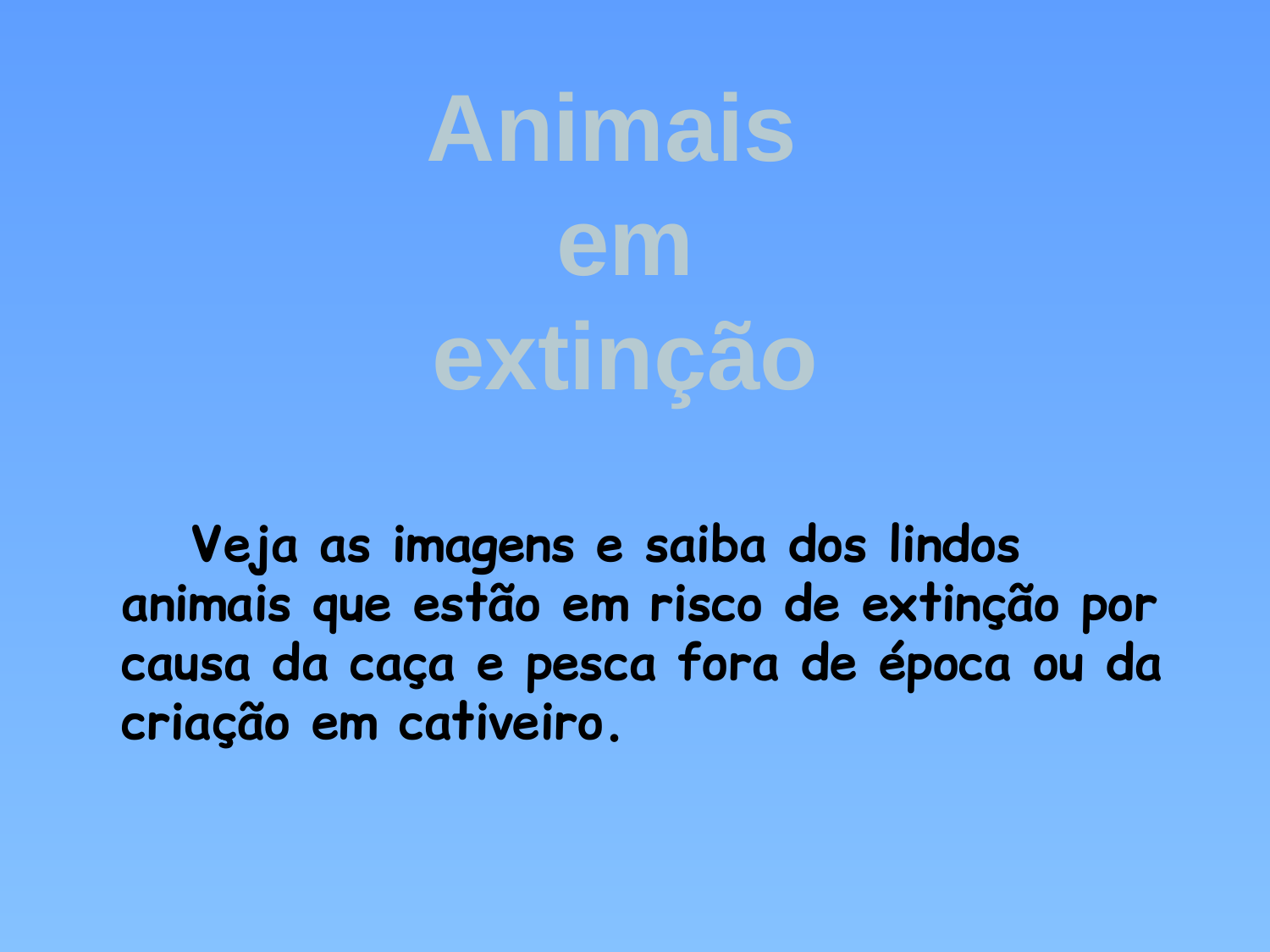

Animais
em
extinção
     Veja as imagens e saiba dos lindos animais que estão em risco de extinção por causa da caça e pesca fora de época ou da criação em cativeiro.